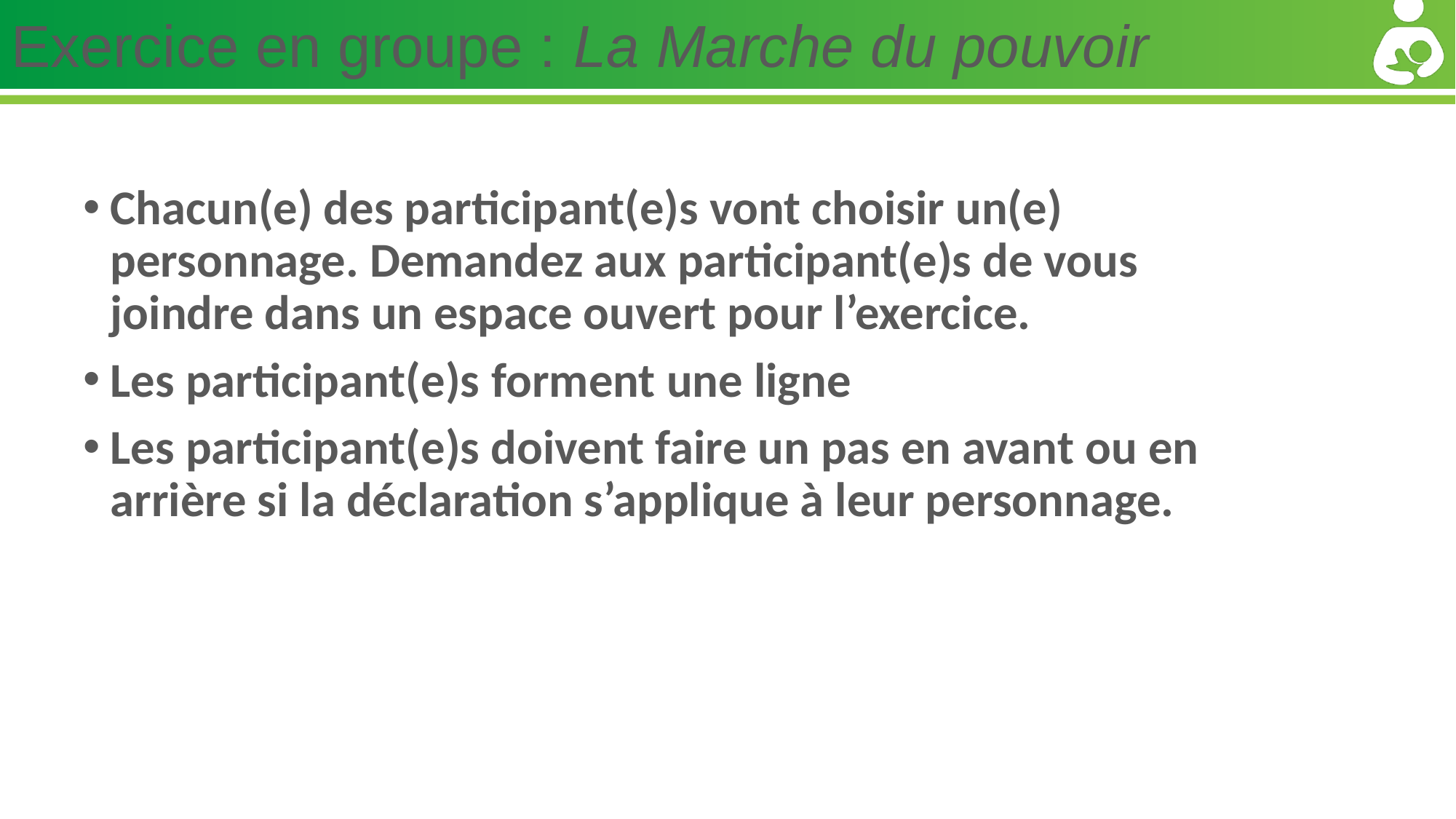

# Exercice en groupe : La Marche du pouvoir

Chacun(e) des participant(e)s vont choisir un(e) personnage. Demandez aux participant(e)s de vous joindre dans un espace ouvert pour l’exercice.
Les participant(e)s forment une ligne
Les participant(e)s doivent faire un pas en avant ou en arrière si la déclaration s’applique à leur personnage.